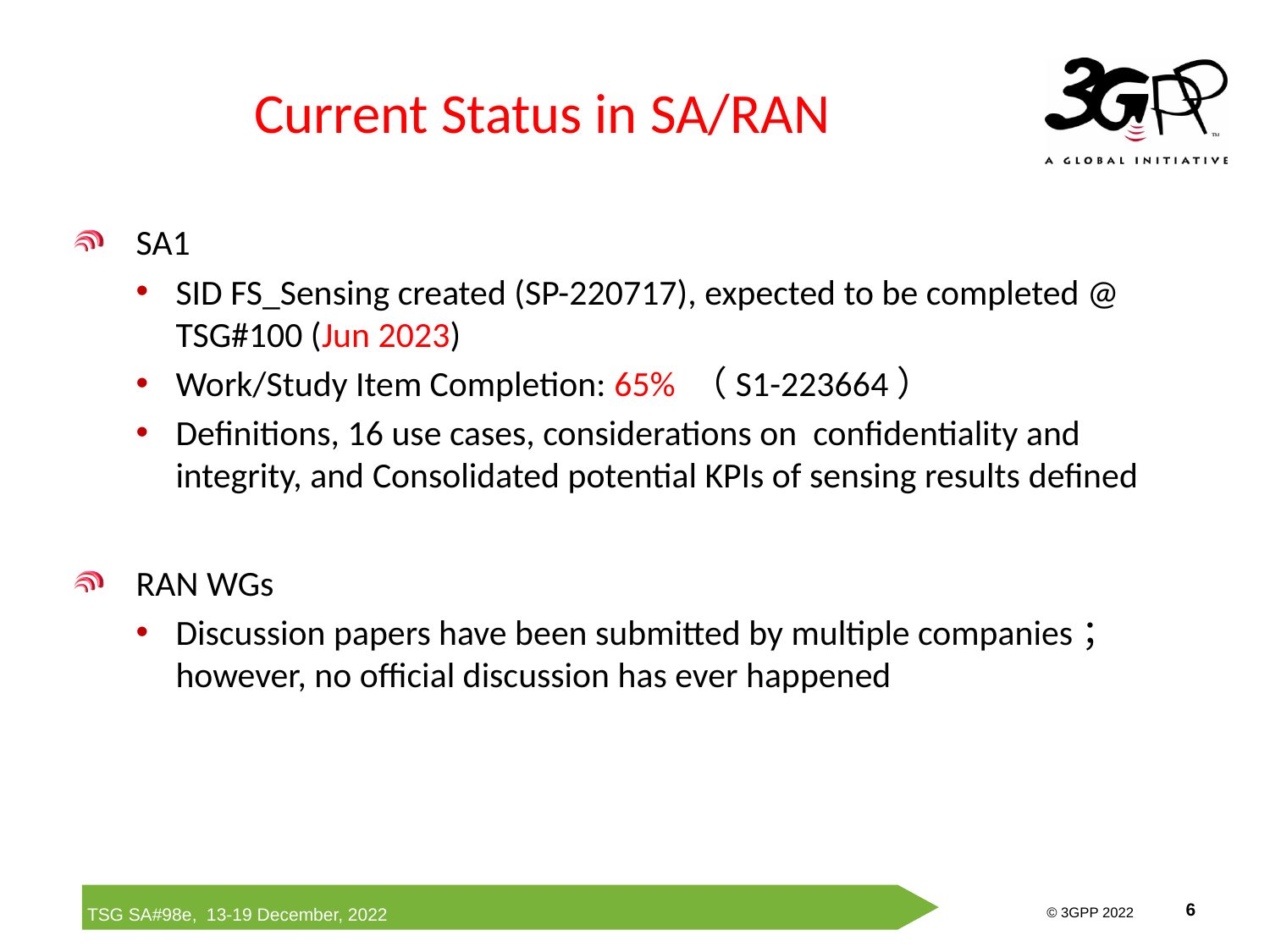

# Current Status in SA/RAN
SA1
SID FS_Sensing created (SP-220717), expected to be completed @ TSG#100 (Jun 2023)
Work/Study Item Completion: 65% （S1-223664）
Definitions, 16 use cases, considerations on  confidentiality and integrity, and Consolidated potential KPIs of sensing results defined

RAN WGs
Discussion papers have been submitted by multiple companies； however, no official discussion has ever happened